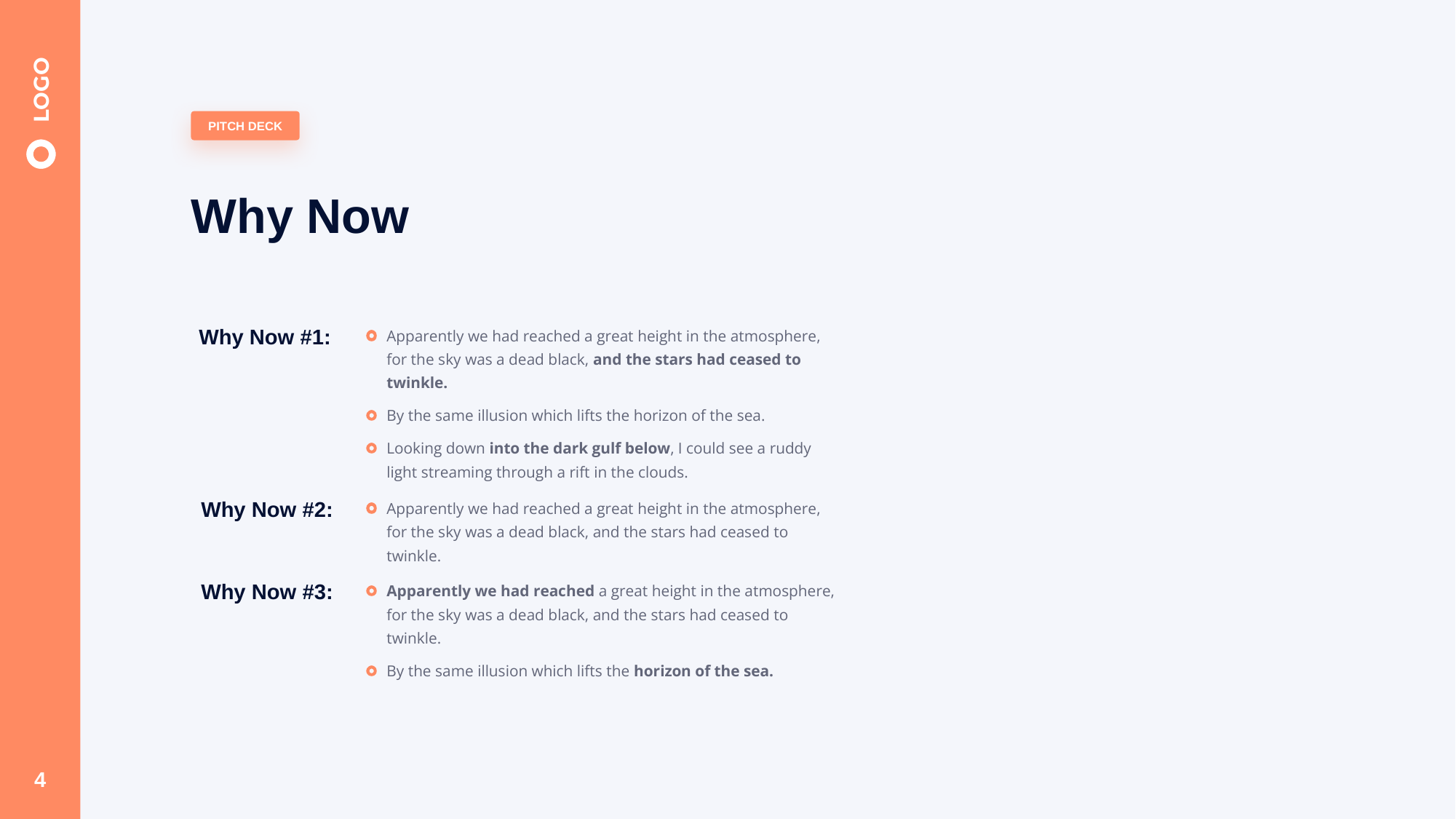

# Why Now
Why Now #1:
Apparently we had reached a great height in the atmosphere, for the sky was a dead black, and the stars had ceased to twinkle.
By the same illusion which lifts the horizon of the sea.
Looking down into the dark gulf below, I could see a ruddy light streaming through a rift in the clouds.
Why Now #2:
Apparently we had reached a great height in the atmosphere, for the sky was a dead black, and the stars had ceased to twinkle.
Why Now #3:
Apparently we had reached a great height in the atmosphere, for the sky was a dead black, and the stars had ceased to twinkle.
By the same illusion which lifts the horizon of the sea.
4